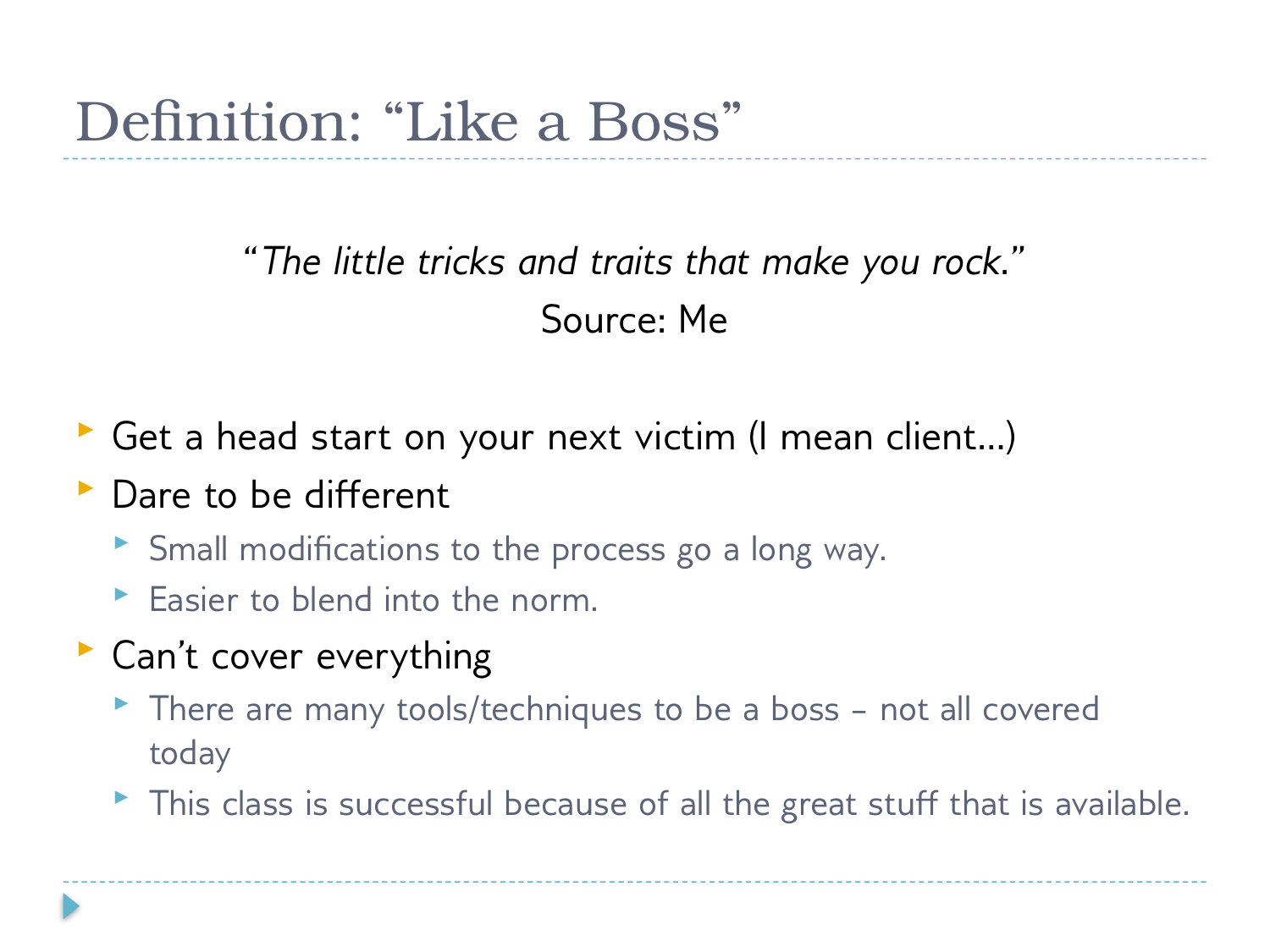

# Definition: “Like a Boss”

“The little tricks and traits that make you rock.”
Source: Me

Get a head start on your next victim (I mean client…)
Dare to be different
Small modifications to the process go a long way.
Easier to blend into the norm.
Can’t cover everything
There are many tools/techniques to be a boss – not all covered today
This class is successful because of all the great stuff that is available.